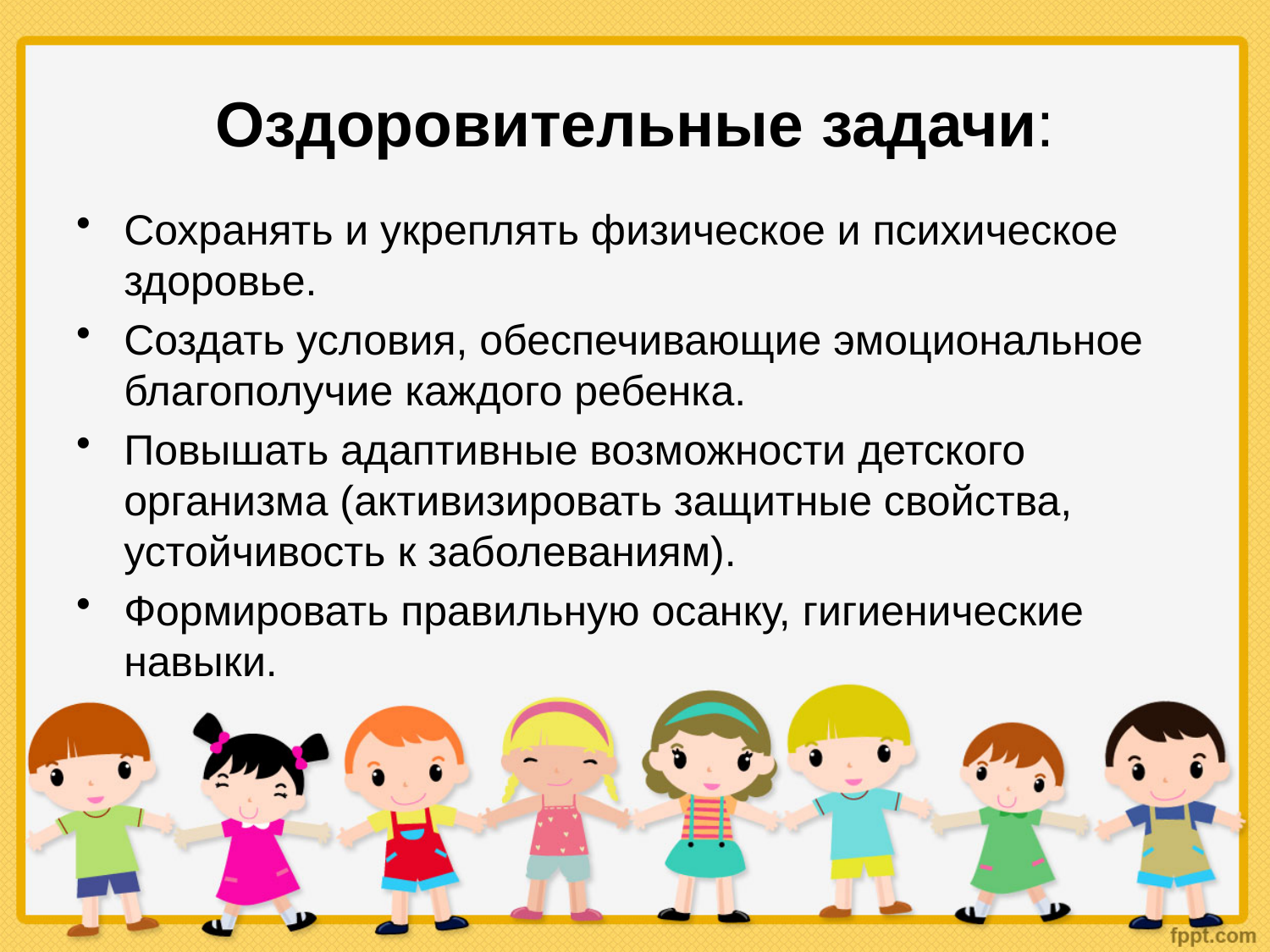

# Оздоровительные задачи:
Сохранять и укреплять физическое и психическое здоровье.
Создать условия, обеспечивающие эмоциональное благополучие каждого ребенка.
Повышать адаптивные возможности детского организма (активизировать защитные свойства, устойчивость к заболеваниям).
Формировать правильную осанку, гигиенические навыки.

Prezentacii.com